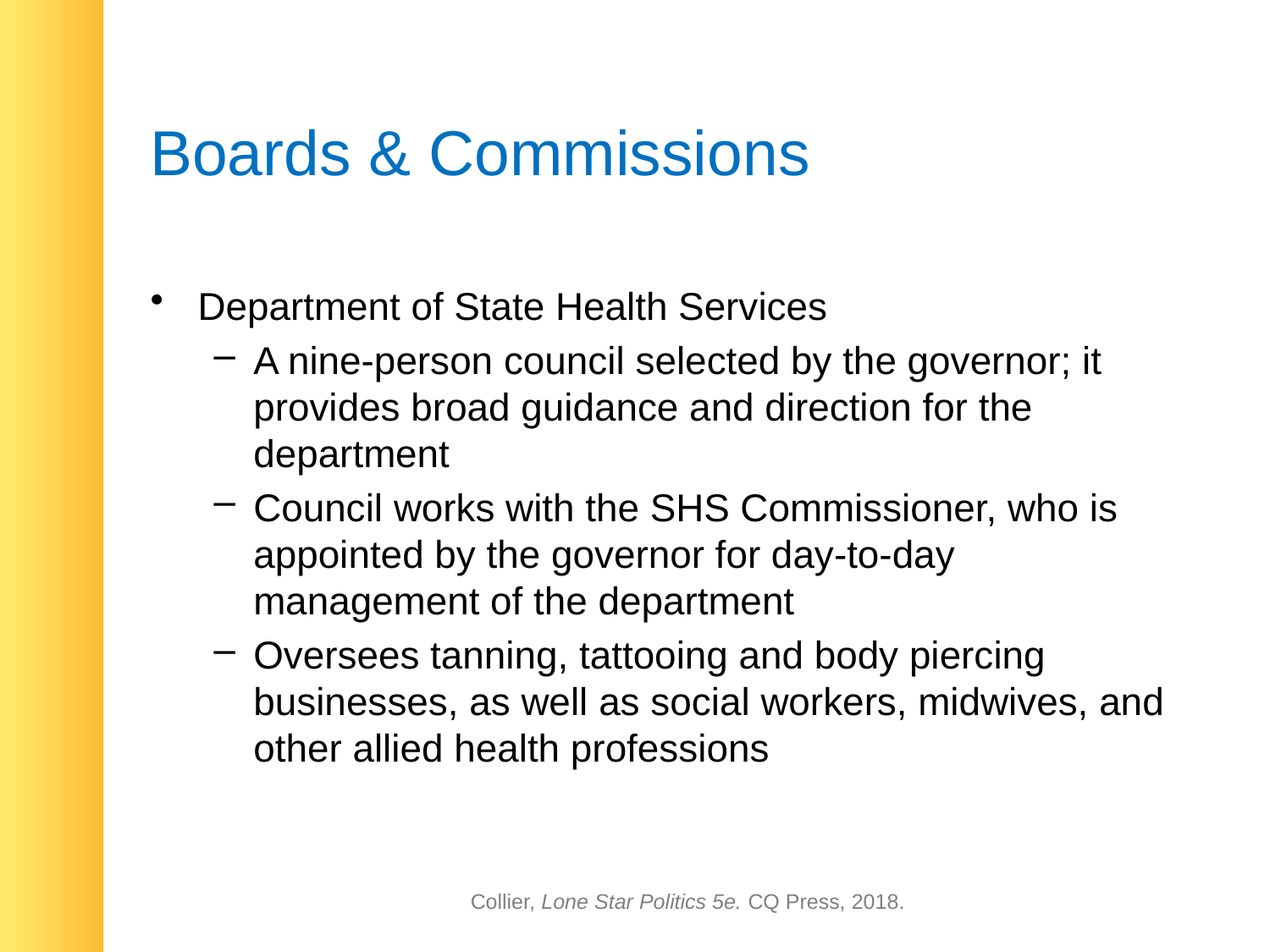

# Boards & Commissions
Department of State Health Services
A nine-person council selected by the governor; it provides broad guidance and direction for the department
Council works with the SHS Commissioner, who is appointed by the governor for day-to-day management of the department
Oversees tanning, tattooing and body piercing businesses, as well as social workers, midwives, and other allied health professions
Collier, Lone Star Politics 5e. CQ Press, 2018.